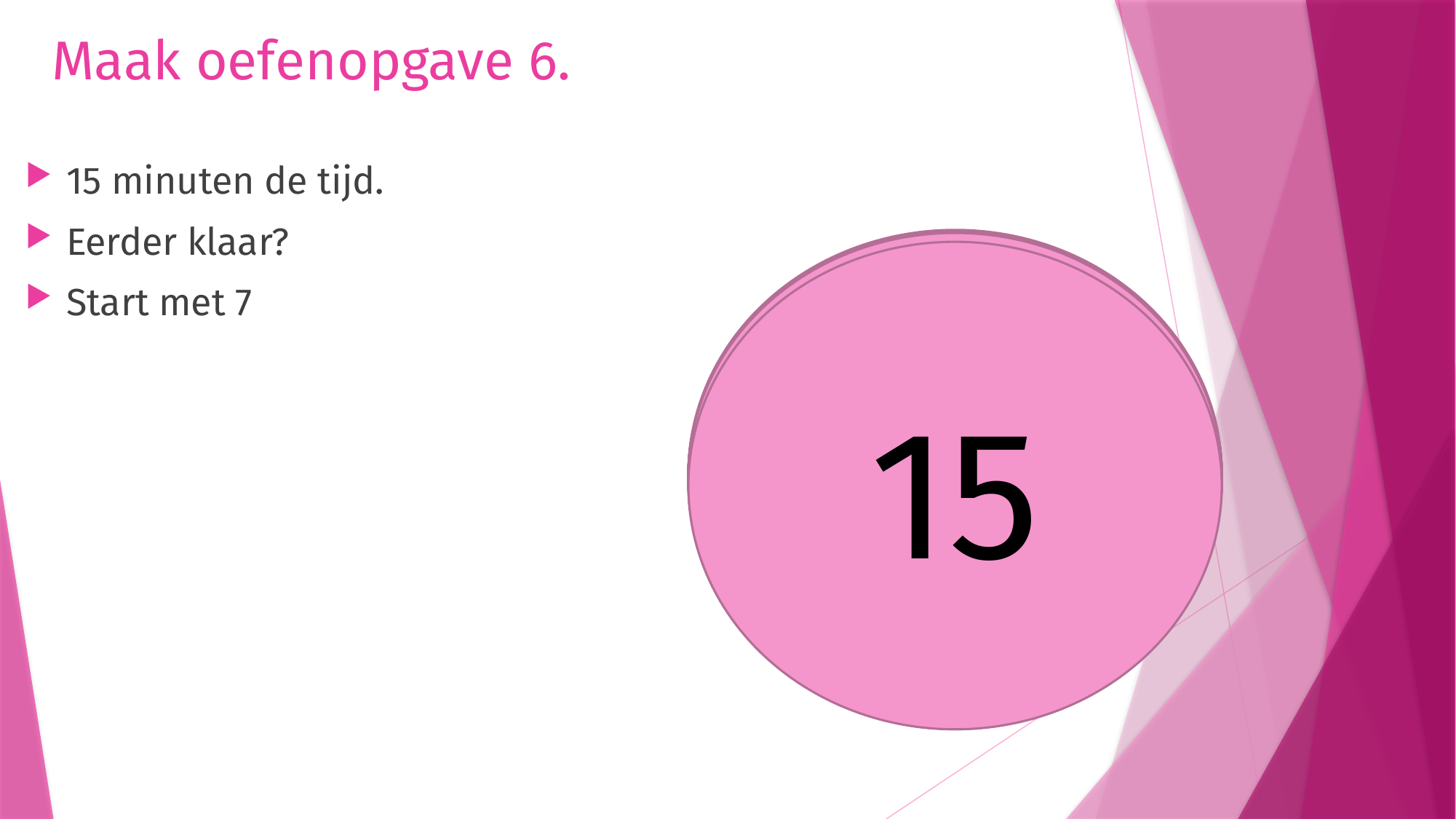

# Maak oefenopgave 6.
15 minuten de tijd.
Eerder klaar?
Start met 7
10
11
9
8
14
5
6
7
4
3
1
2
13
12
15